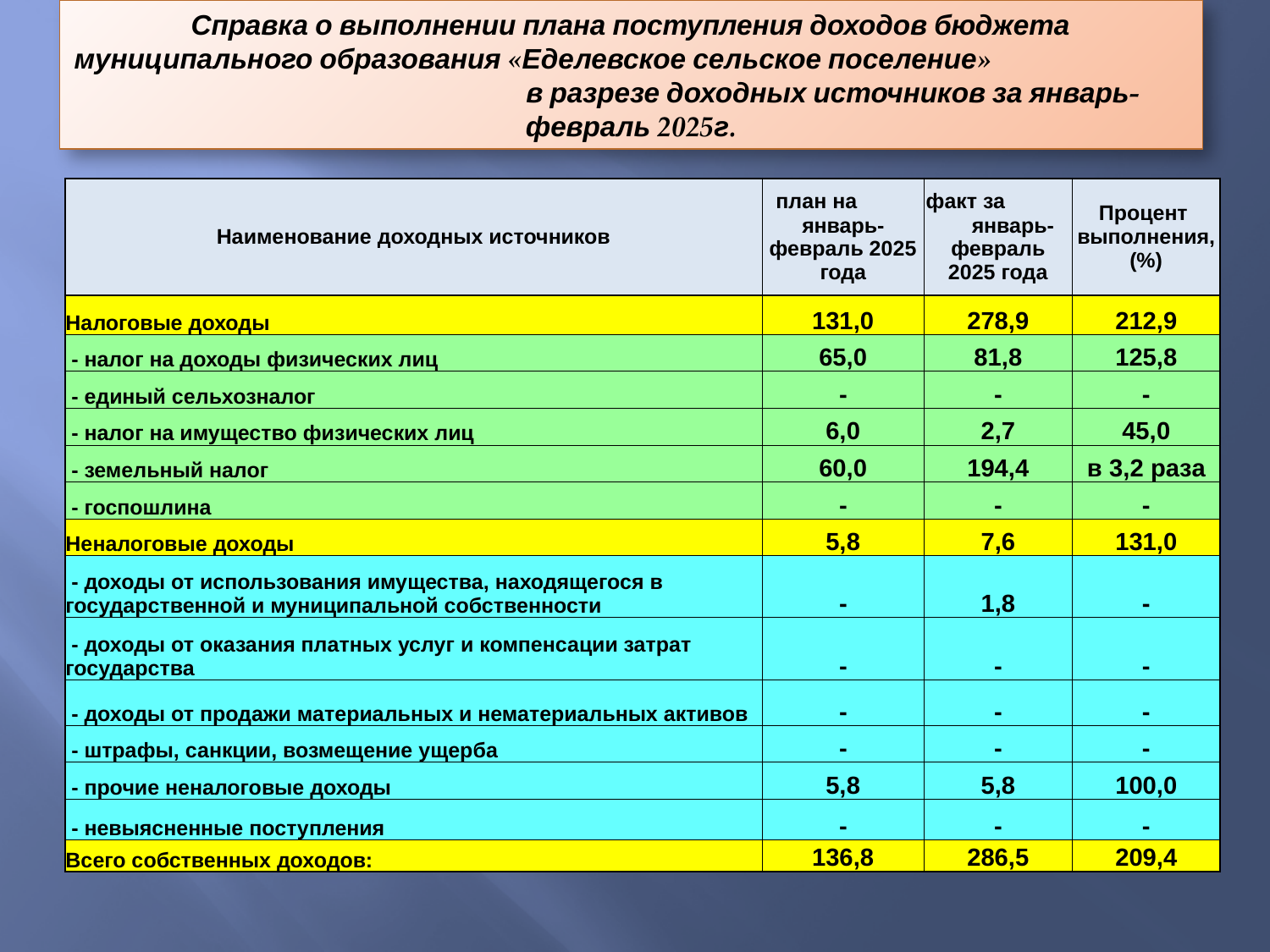

# Справка о выполнении плана поступления доходов бюджета муниципального образования «Еделевское сельское поселение»                                                                                       в разрезе доходных источников за январь-февраль 2025г.
| Наименование доходных источников | план на январь-февраль 2025 года | факт за январь-февраль 2025 года | Процент выполнения, (%) |
| --- | --- | --- | --- |
| Налоговые доходы | 131,0 | 278,9 | 212,9 |
| - налог на доходы физических лиц | 65,0 | 81,8 | 125,8 |
| - единый сельхозналог | - | - | - |
| - налог на имущество физических лиц | 6,0 | 2,7 | 45,0 |
| - земельный налог | 60,0 | 194,4 | в 3,2 раза |
| - госпошлина | - | - | - |
| Неналоговые доходы | 5,8 | 7,6 | 131,0 |
| - доходы от использования имущества, находящегося в государственной и муниципальной собственности | - | 1,8 | - |
| - доходы от оказания платных услуг и компенсации затрат государства | - | - | - |
| - доходы от продажи материальных и нематериальных активов | - | - | - |
| - штрафы, санкции, возмещение ущерба | - | - | - |
| - прочие неналоговые доходы | 5,8 | 5,8 | 100,0 |
| - невыясненные поступления | - | - | - |
| Всего собственных доходов: | 136,8 | 286,5 | 209,4 |